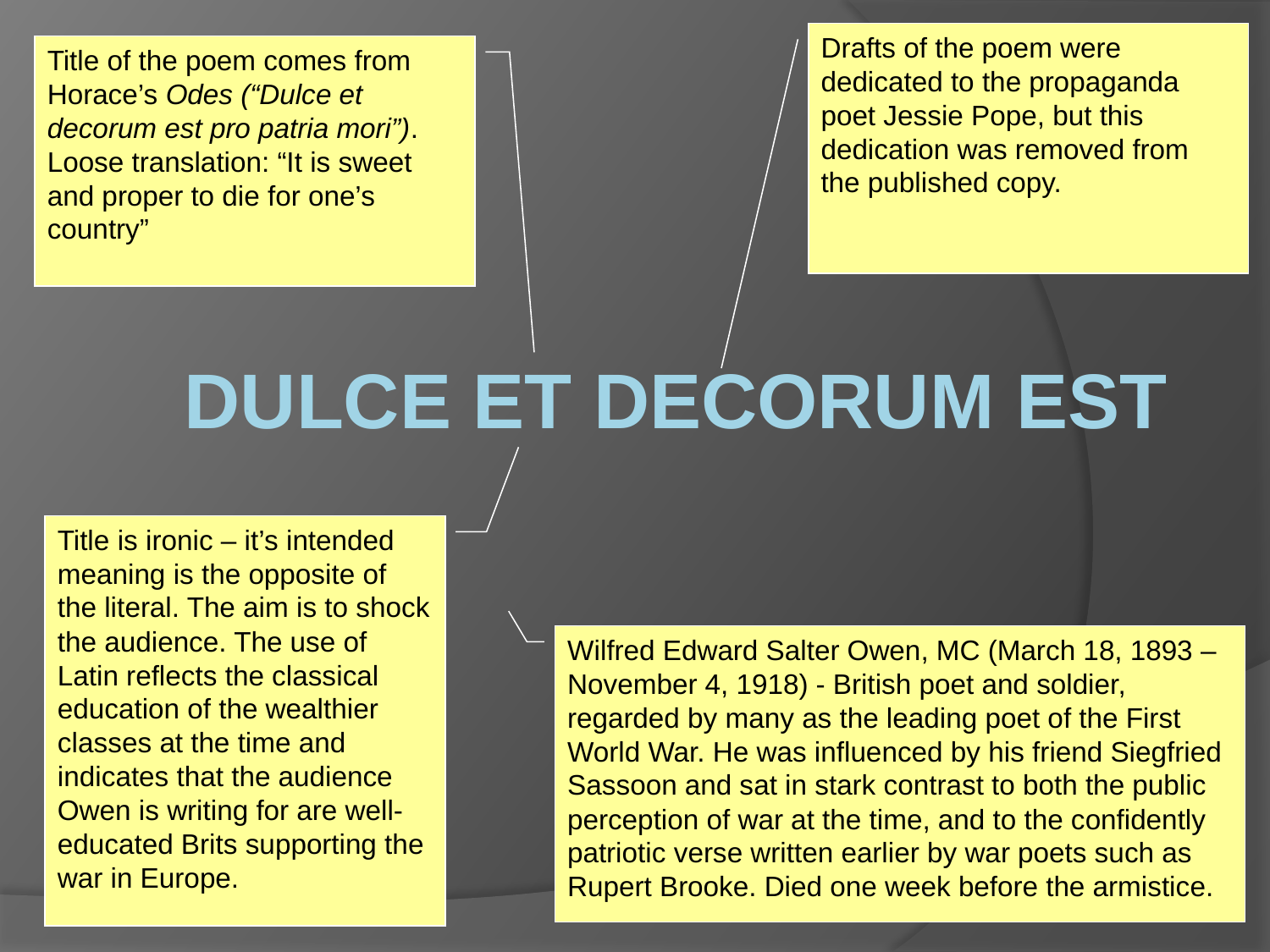

Drafts of the poem were dedicated to the propaganda poet Jessie Pope, but this dedication was removed from the published copy.
Title of the poem comes from Horace’s Odes (“Dulce et decorum est pro patria mori”). Loose translation: “It is sweet and proper to die for one’s country”
# Dulce et decorum est
Title is ironic – it’s intended meaning is the opposite of the literal. The aim is to shock the audience. The use of Latin reflects the classical education of the wealthier classes at the time and indicates that the audience Owen is writing for are well-educated Brits supporting the war in Europe.
Wilfred Owen
Wilfred Edward Salter Owen, MC (March 18, 1893 – November 4, 1918) - British poet and soldier, regarded by many as the leading poet of the First World War. He was influenced by his friend Siegfried Sassoon and sat in stark contrast to both the public perception of war at the time, and to the confidently patriotic verse written earlier by war poets such as Rupert Brooke. Died one week before the armistice.